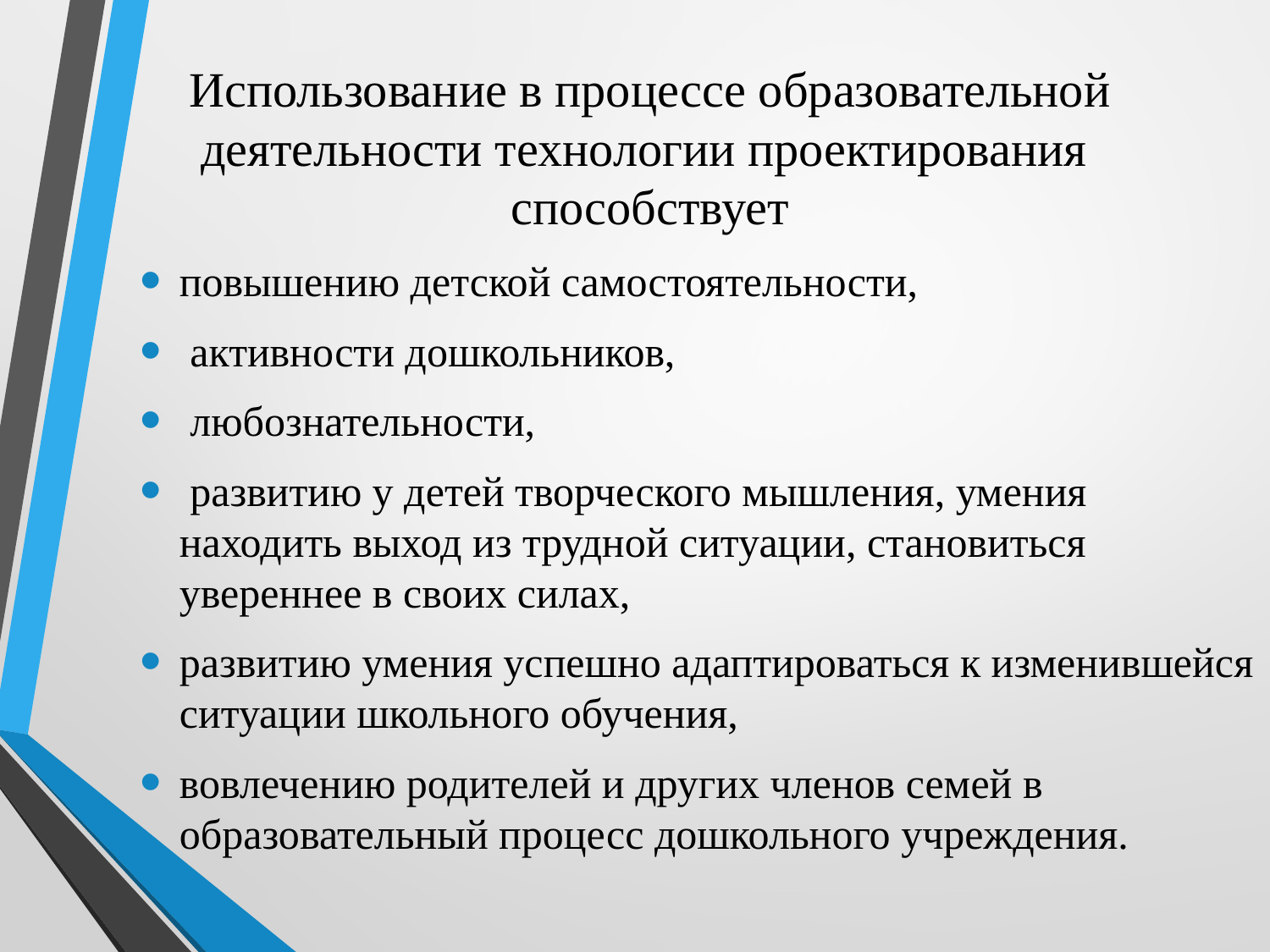

# Использование в процессе образовательной деятельности технологии проектирования способствует
повышению детской самостоятельности,
 активности дошкольников,
 любознательности,
 развитию у детей творческого мышления, умения находить выход из трудной ситуации, становиться увереннее в своих силах,
развитию умения успешно адаптироваться к изменившейся ситуации школьного обучения,
вовлечению родителей и других членов семей в образовательный процесс дошкольного учреждения.